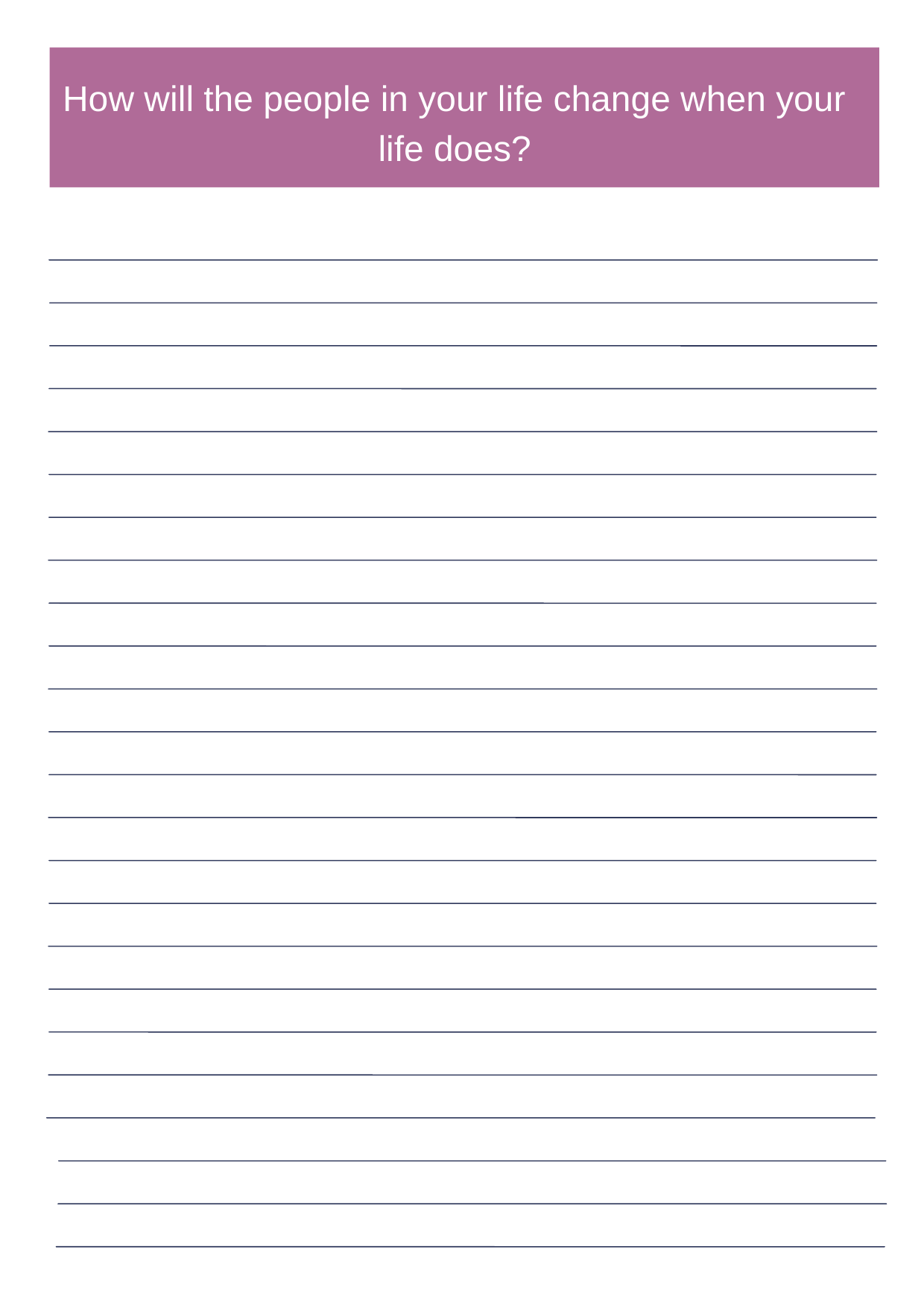

How will the people in your life change when your life does?